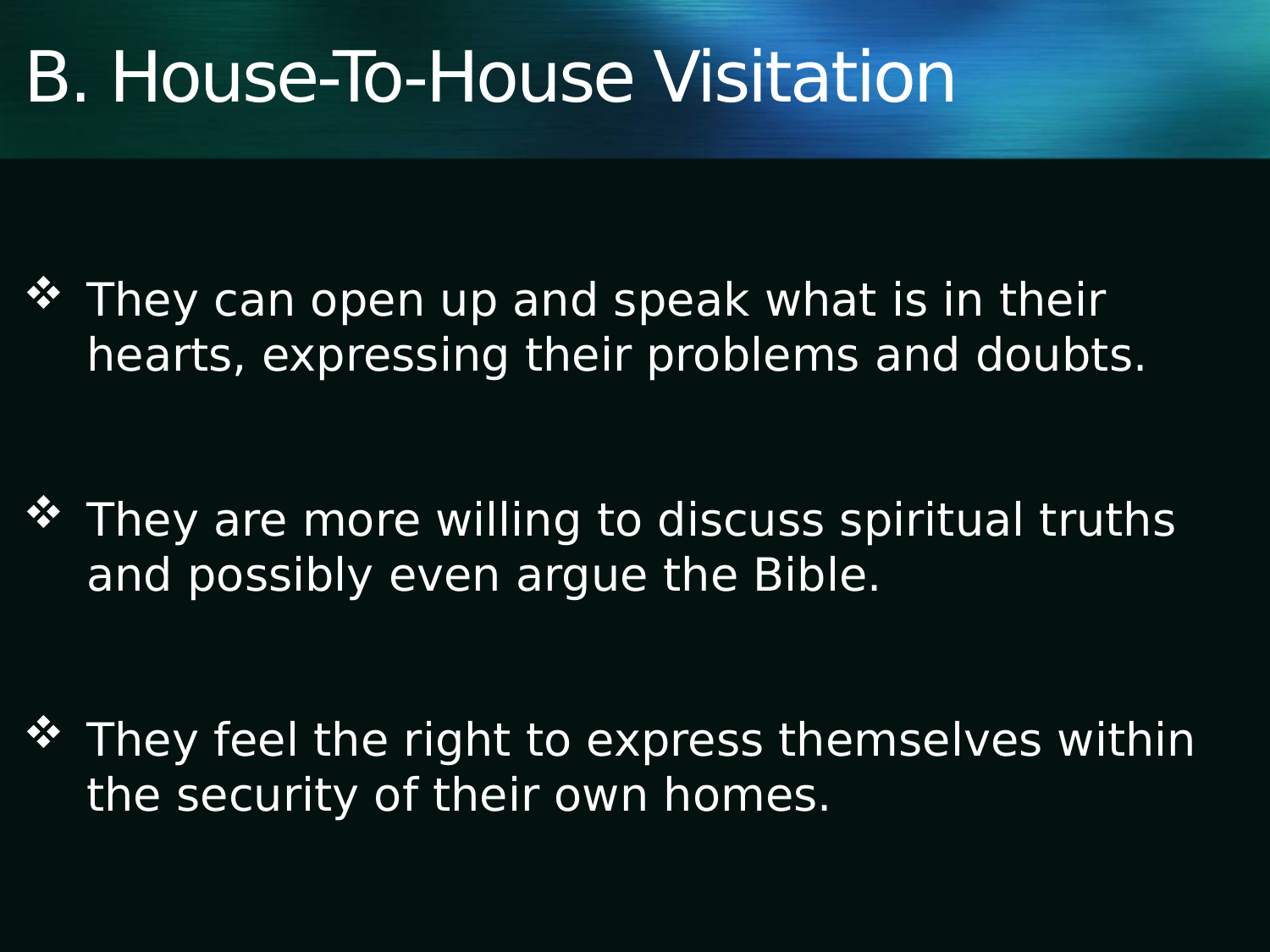

# B. House-To-House Visitation
They can open up and speak what is in their hearts, expressing their problems and doubts.

They are more willing to discuss spiritual truths and possibly even argue the Bible.

They feel the right to express themselves within the security of their own homes.